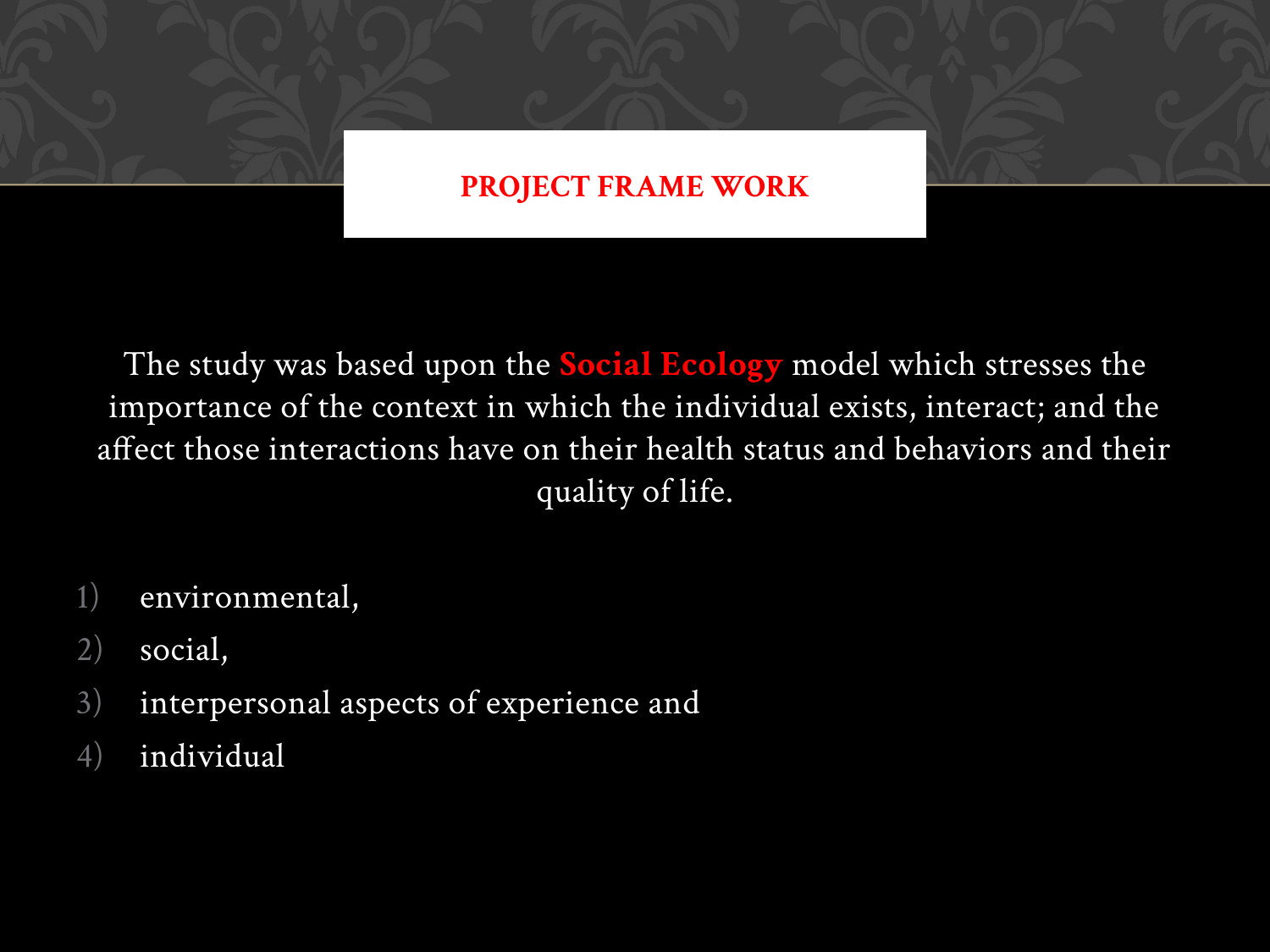

# Project frame Work

The study was based upon the Social Ecology model which stresses the importance of the context in which the individual exists, interact; and the affect those interactions have on their health status and behaviors and their quality of life.

environmental,
social,
interpersonal aspects of experience and
individual